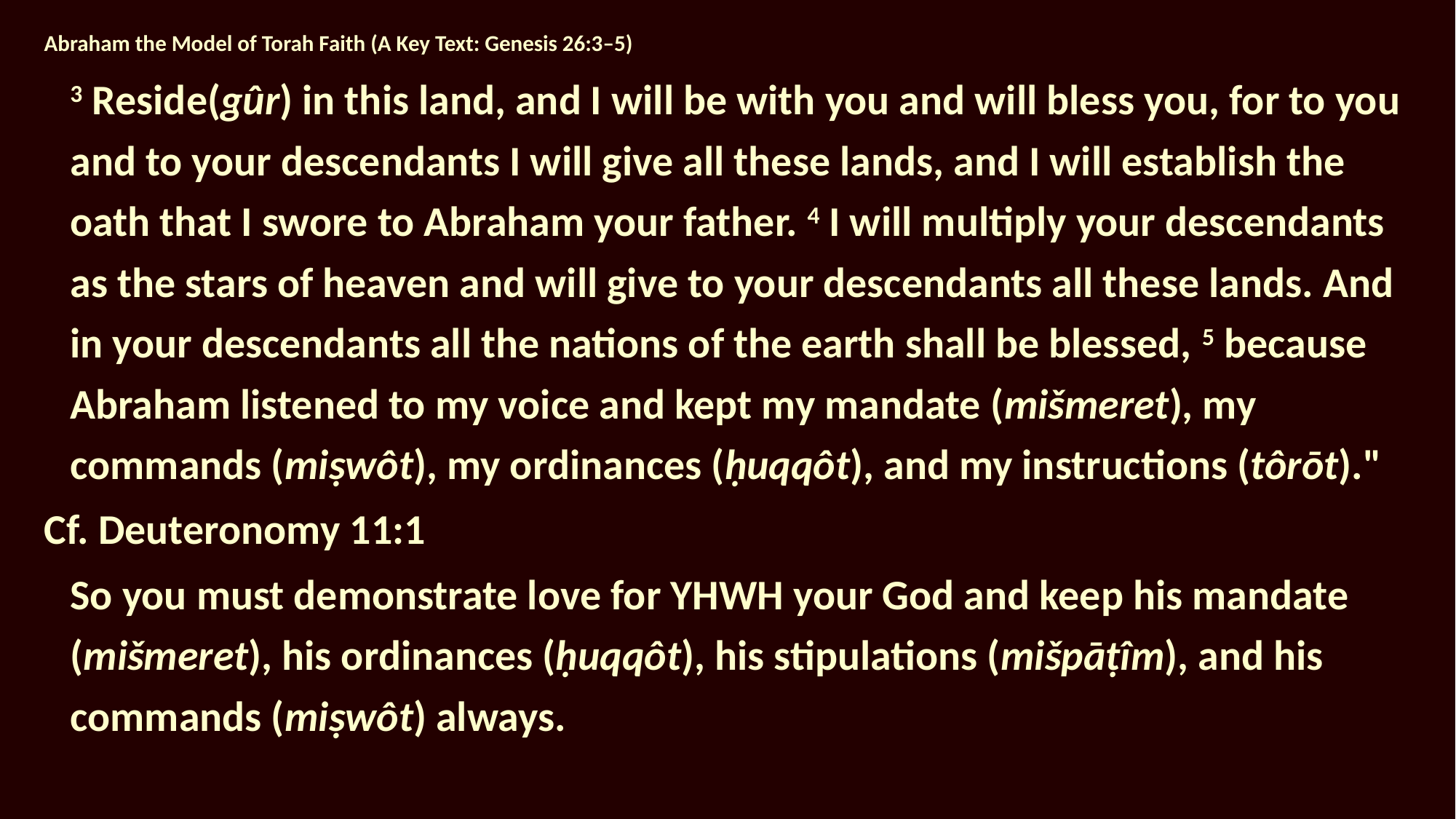

Abraham the Model of Torah Faith (A Key Text: Genesis 26:3–5)
3 Reside(gûr) in this land, and I will be with you and will bless you, for to you and to your descendants I will give all these lands, and I will establish the oath that I swore to Abraham your father. 4 I will multiply your descendants as the stars of heaven and will give to your descendants all these lands. And in your descendants all the nations of the earth shall be blessed, 5 because Abraham listened to my voice and kept my mandate (mišmeret), my commands (miṣwôt), my ordinances (ḥuqqôt), and my instructions (tôrōt)."
Cf. Deuteronomy 11:1
So you must demonstrate love for YHWH your God and keep his mandate (mišmeret), his ordinances (ḥuqqôt), his stipulations (mišpāṭîm), and his commands (miṣwôt) always.